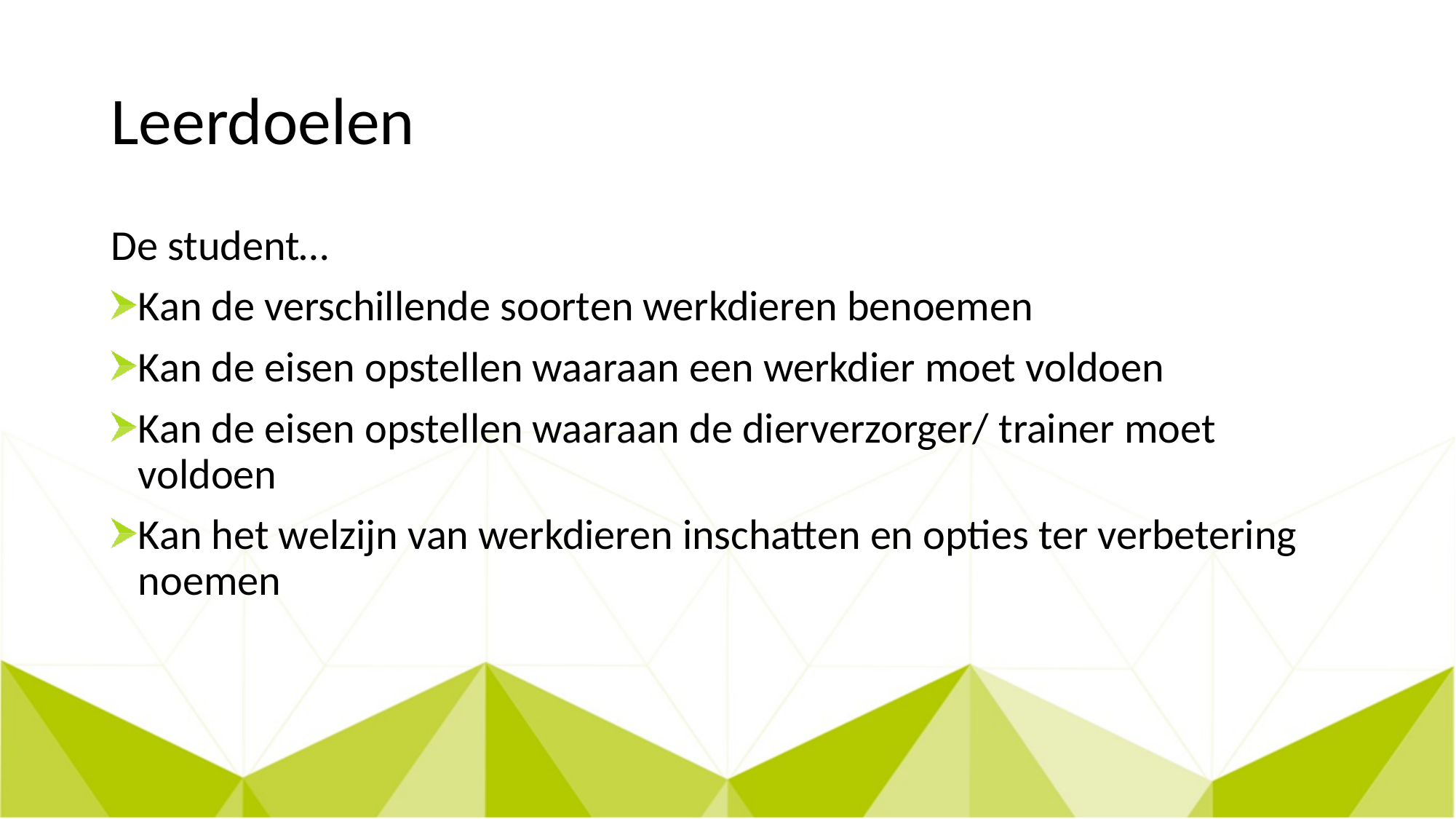

# Leerdoelen
De student…
Kan de verschillende soorten werkdieren benoemen
Kan de eisen opstellen waaraan een werkdier moet voldoen
Kan de eisen opstellen waaraan de dierverzorger/ trainer moet voldoen
Kan het welzijn van werkdieren inschatten en opties ter verbetering noemen